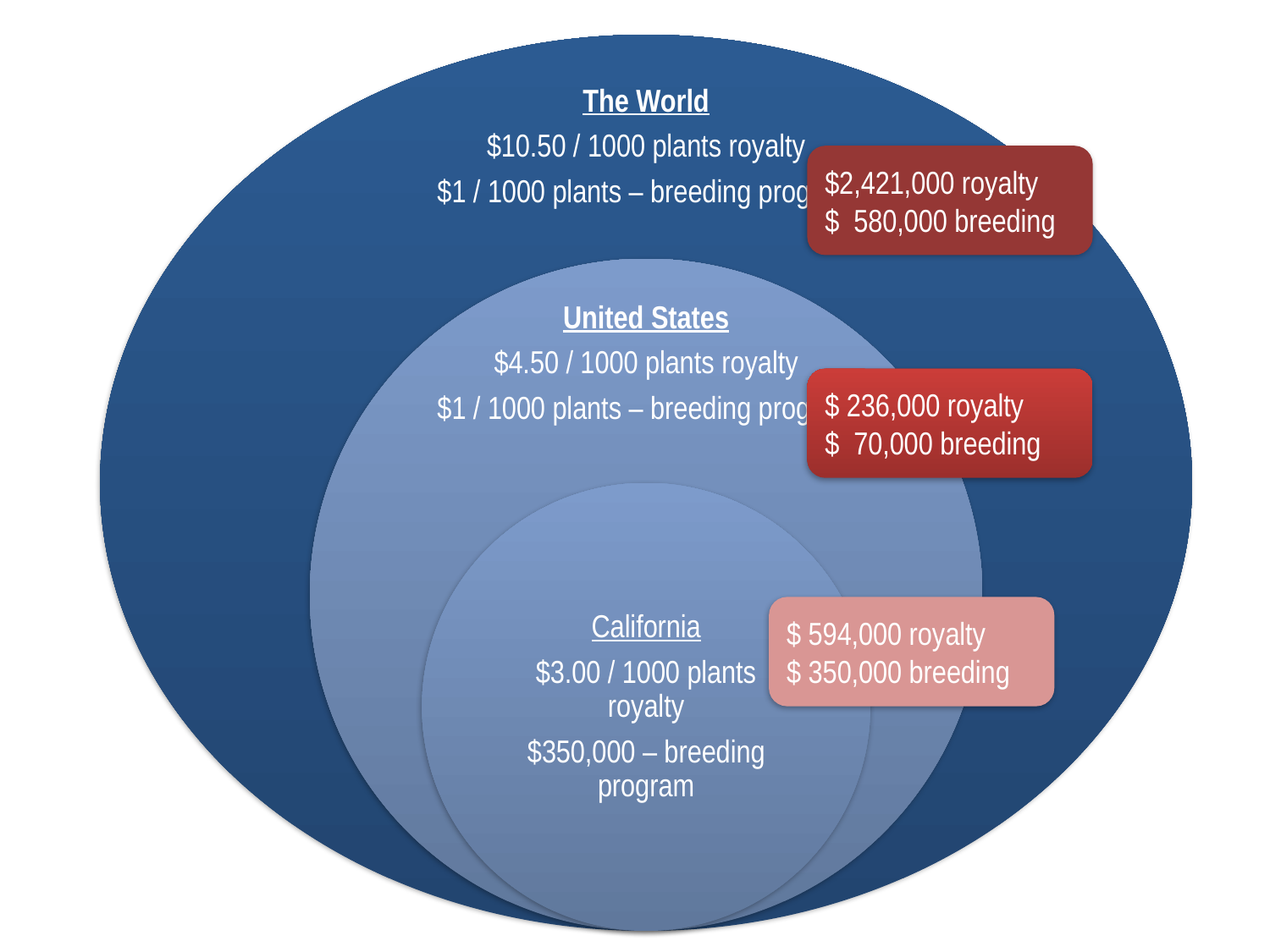

The World
$10.50 / 1000 plants royalty
$1 / 1000 plants – breeding program
United States
$4.50 / 1000 plants royalty
$1 / 1000 plants – breeding program
California
$3.00 / 1000 plants royalty
$350,000 – breeding program
$2,421,000 royalty
$  580,000 breeding

$ 236,000 royalty
$  70,000 breeding

$ 594,000 royalty
$ 350,000 breeding